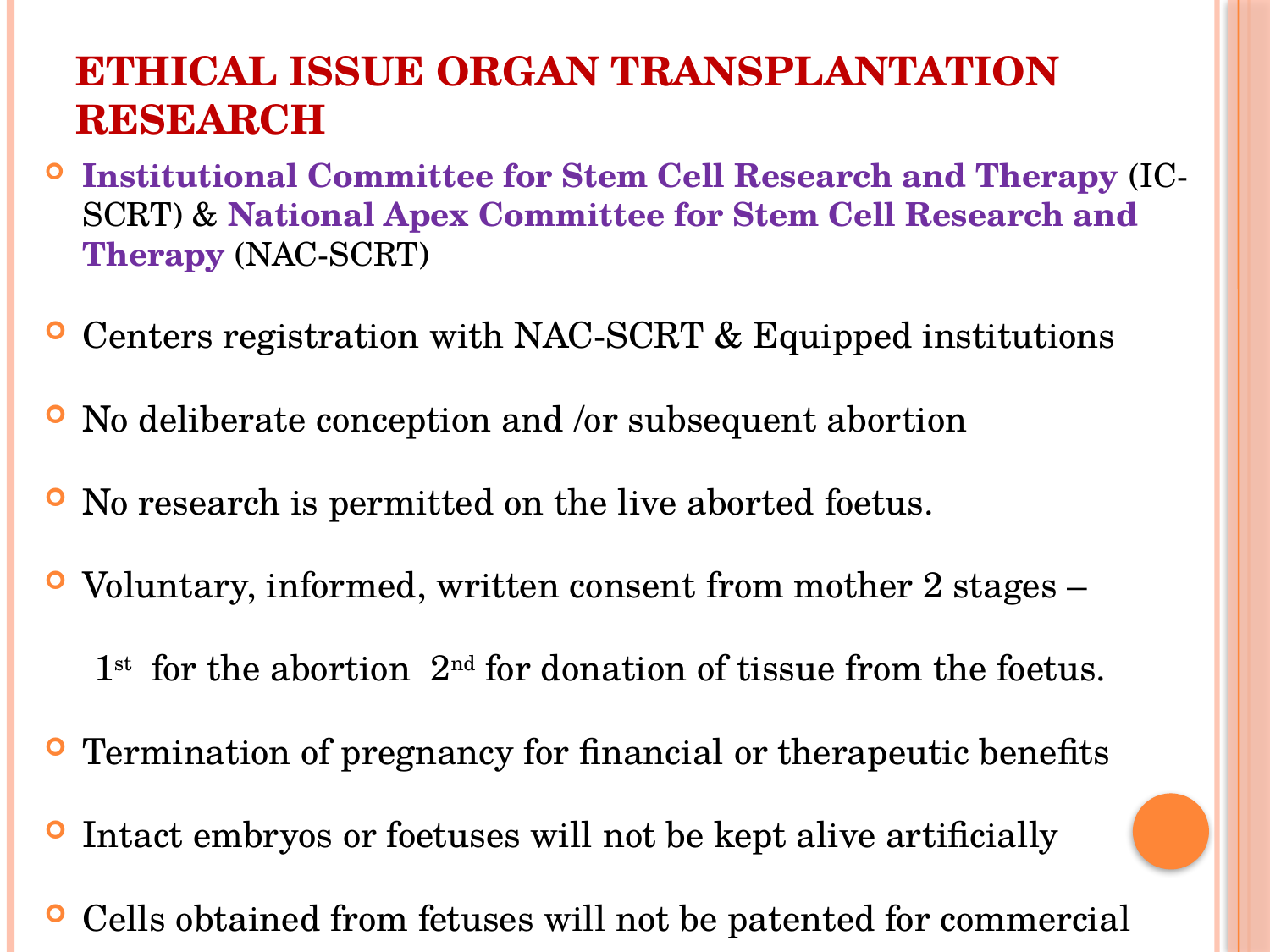

# Ethical issue organ transplantation research
Institutional Committee for Stem Cell Research and Therapy (IC-SCRT) & National Apex Committee for Stem Cell Research and Therapy (NAC-SCRT)
Centers registration with NAC-SCRT & Equipped institutions
No deliberate conception and /or subsequent abortion
No research is permitted on the live aborted foetus.
Voluntary, informed, written consent from mother 2 stages –
     1st  for the abortion  2nd for donation of tissue from the foetus.
Termination of pregnancy for financial or therapeutic benefits
Intact embryos or foetuses will not be kept alive artificially
Cells obtained from fetuses will not be patented for commercial